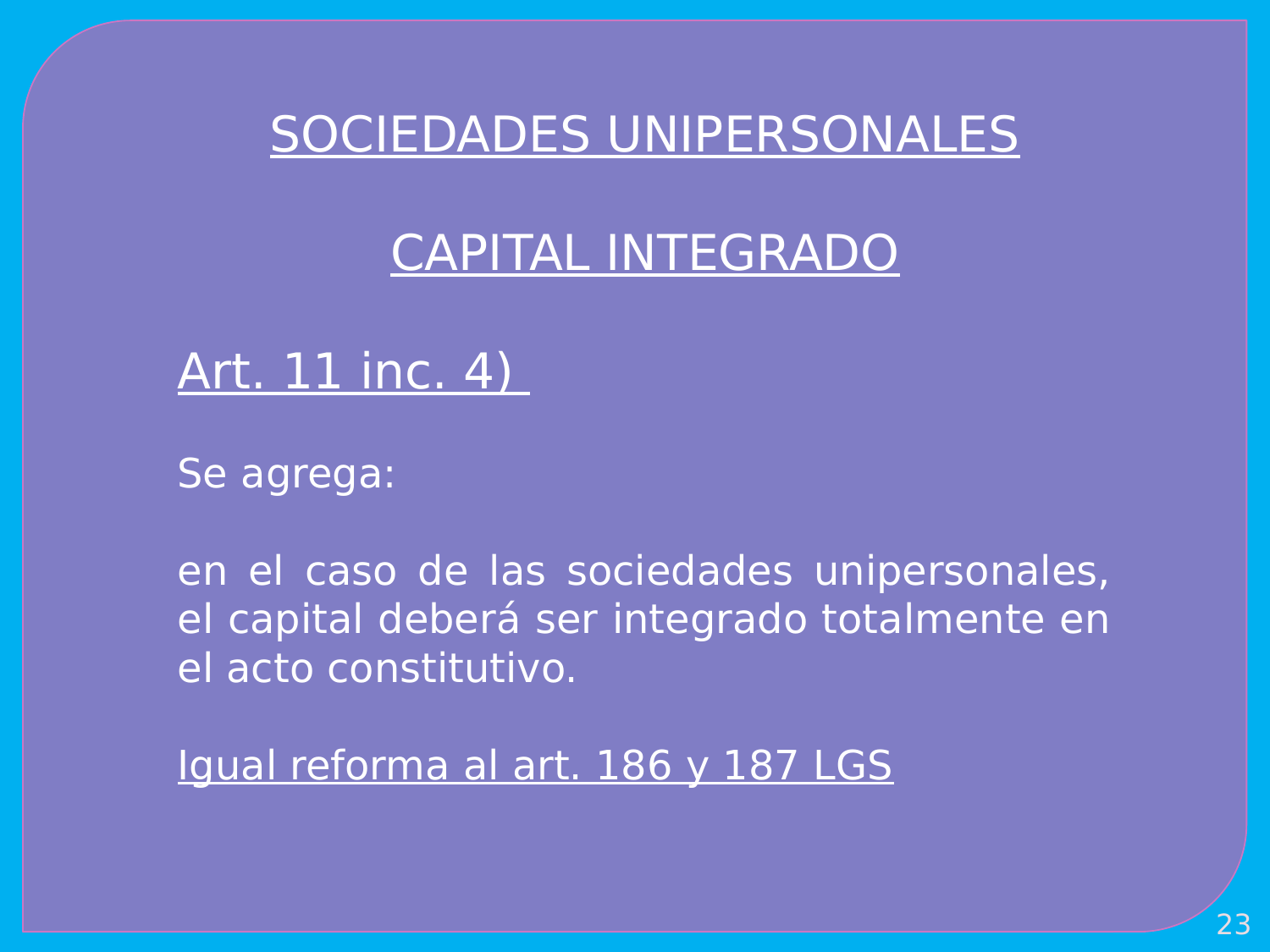

SOCIEDADES UNIPERSONALES

CAPITAL INTEGRADO

Art. 11 inc. 4)

Se agrega:

en el caso de las sociedades unipersonales, el capital deberá ser integrado totalmente en el acto constitutivo.

Igual reforma al art. 186 y 187 LGS
23